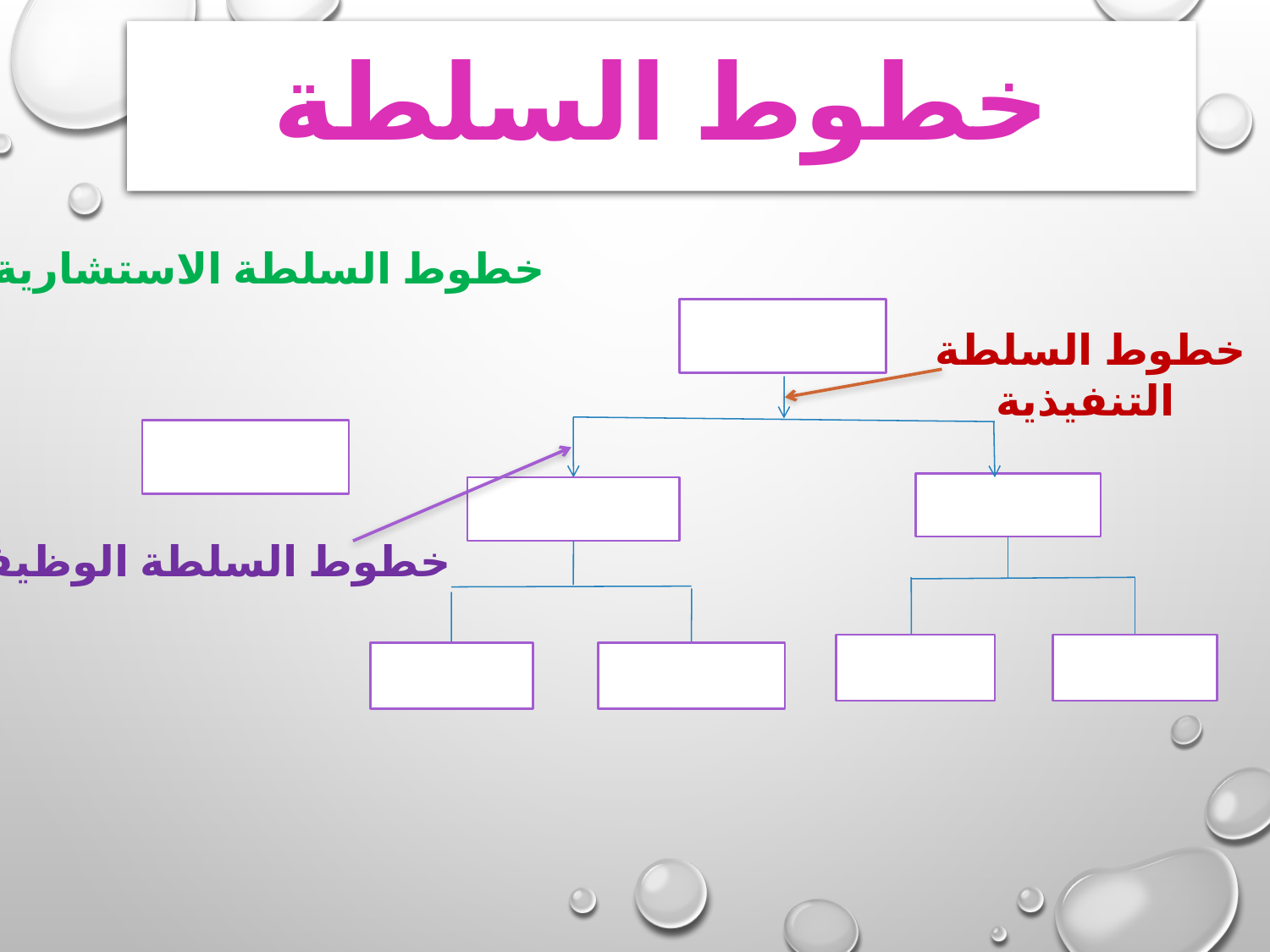

# خطوط السلطة
خطوط السلطة الاستشارية

خطوط السلطة التنفيذية

خطوط السلطة الوظيفية